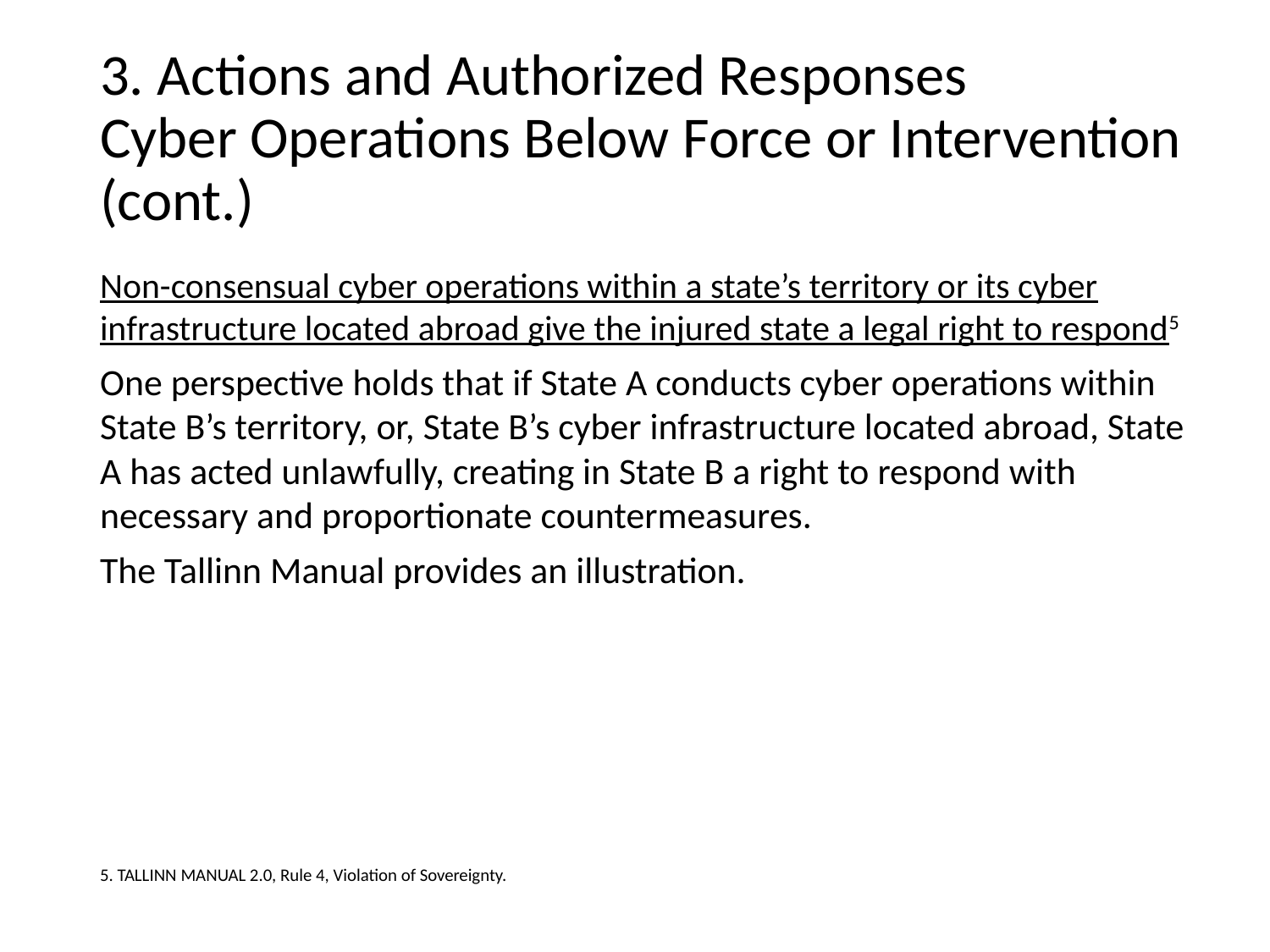

# 3. Actions and Authorized Responses Cyber Operations Below Force or Intervention (cont.)
Non-consensual cyber operations within a state’s territory or its cyber infrastructure located abroad give the injured state a legal right to respond5
One perspective holds that if State A conducts cyber operations within State B’s territory, or, State B’s cyber infrastructure located abroad, State A has acted unlawfully, creating in State B a right to respond with necessary and proportionate countermeasures.
The Tallinn Manual provides an illustration.

5. TALLINN MANUAL 2.0, Rule 4, Violation of Sovereignty.